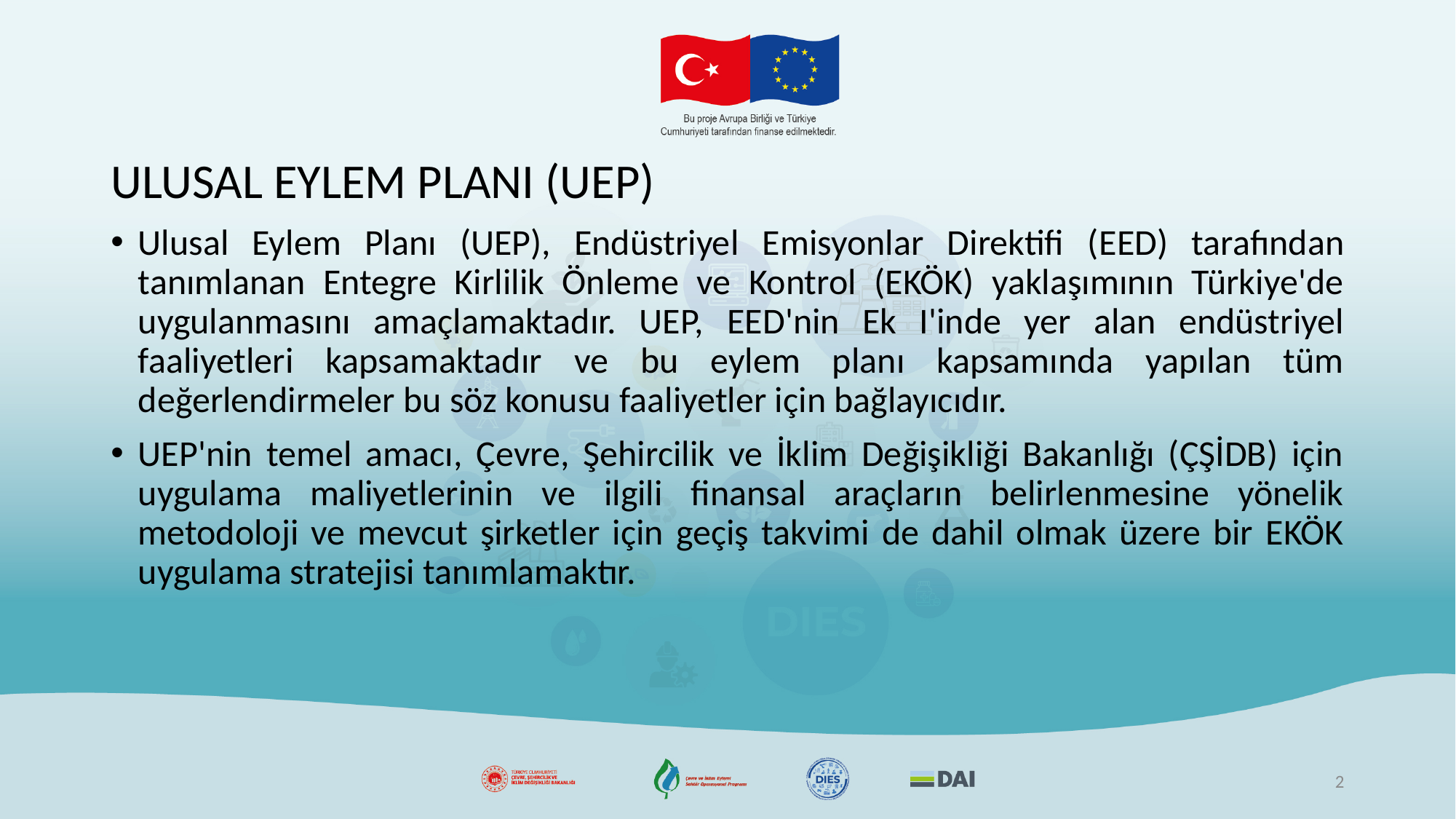

# ULUSAL EYLEM PLANI (UEP)
Ulusal Eylem Planı (UEP), Endüstriyel Emisyonlar Direktifi (EED) tarafından tanımlanan Entegre Kirlilik Önleme ve Kontrol (EKÖK) yaklaşımının Türkiye'de uygulanmasını amaçlamaktadır. UEP, EED'nin Ek I'inde yer alan endüstriyel faaliyetleri kapsamaktadır ve bu eylem planı kapsamında yapılan tüm değerlendirmeler bu söz konusu faaliyetler için bağlayıcıdır.
UEP'nin temel amacı, Çevre, Şehircilik ve İklim Değişikliği Bakanlığı (ÇŞİDB) için uygulama maliyetlerinin ve ilgili finansal araçların belirlenmesine yönelik metodoloji ve mevcut şirketler için geçiş takvimi de dahil olmak üzere bir EKÖK uygulama stratejisi tanımlamaktır.

2